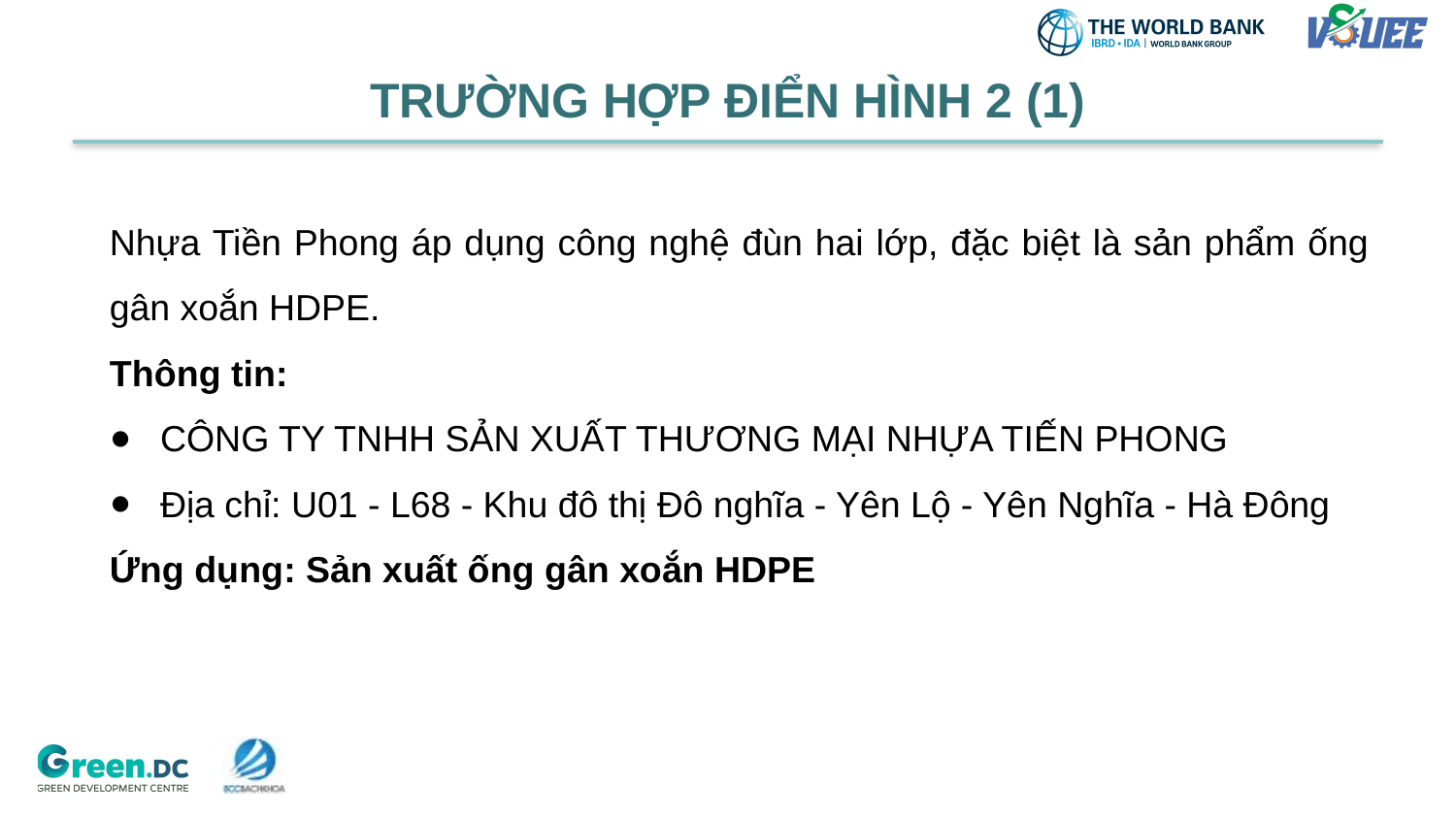

# TRƯỜNG HỢP ĐIỂN HÌNH 2 (1)
Nhựa Tiền Phong áp dụng công nghệ đùn hai lớp, đặc biệt là sản phẩm ống gân xoắn HDPE.
Thông tin:
CÔNG TY TNHH SẢN XUẤT THƯƠNG MẠI NHỰA TIẾN PHONG
Địa chỉ: U01 - L68 - Khu đô thị Đô nghĩa - Yên Lộ - Yên Nghĩa - Hà Đông
Ứng dụng: Sản xuất ống gân xoắn HDPE